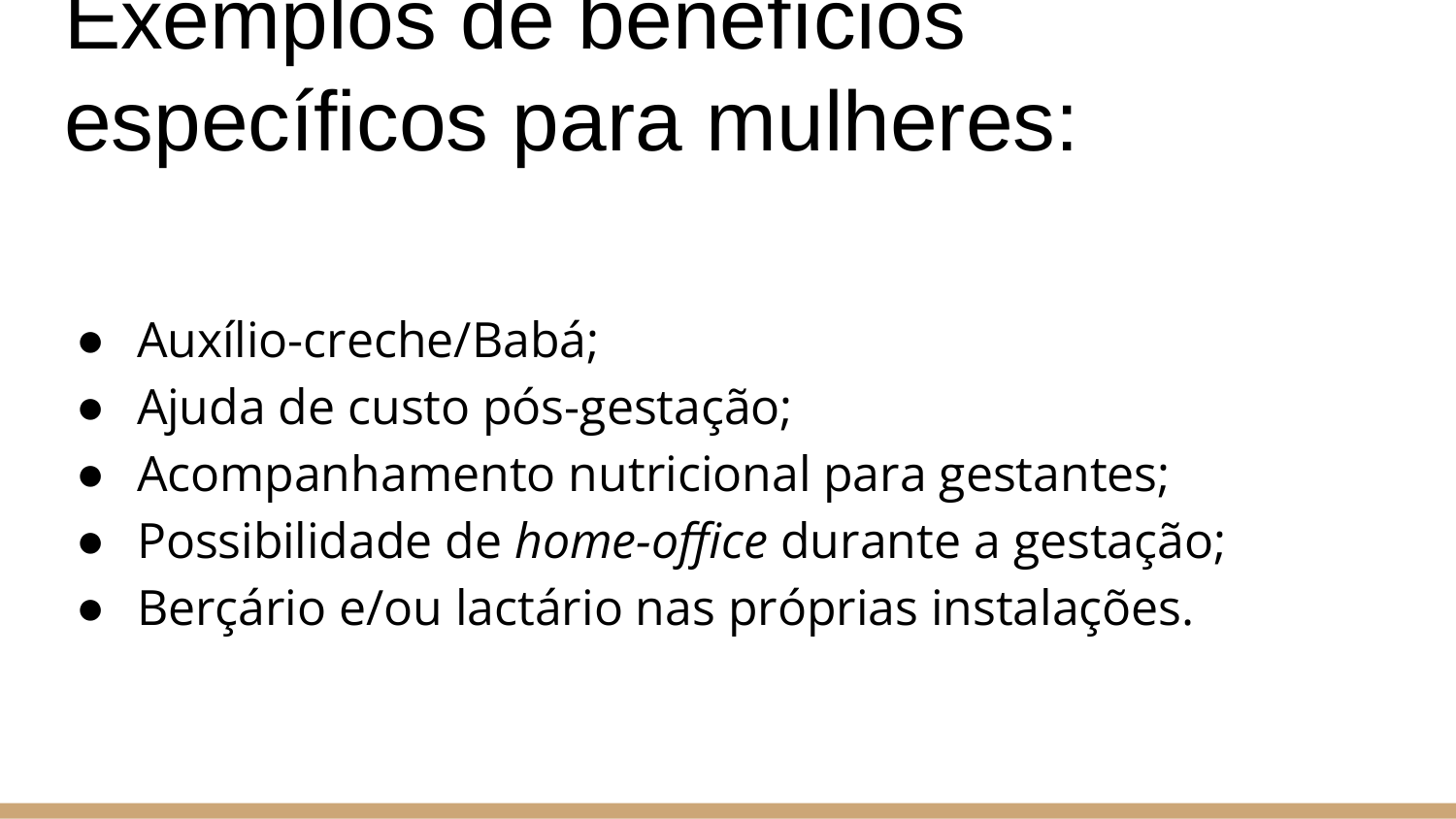

# Exemplos de benefícios específicos para mulheres:

Auxílio-creche/Babá;
Ajuda de custo pós-gestação;
Acompanhamento nutricional para gestantes;
Possibilidade de home-office durante a gestação;
Berçário e/ou lactário nas próprias instalações.